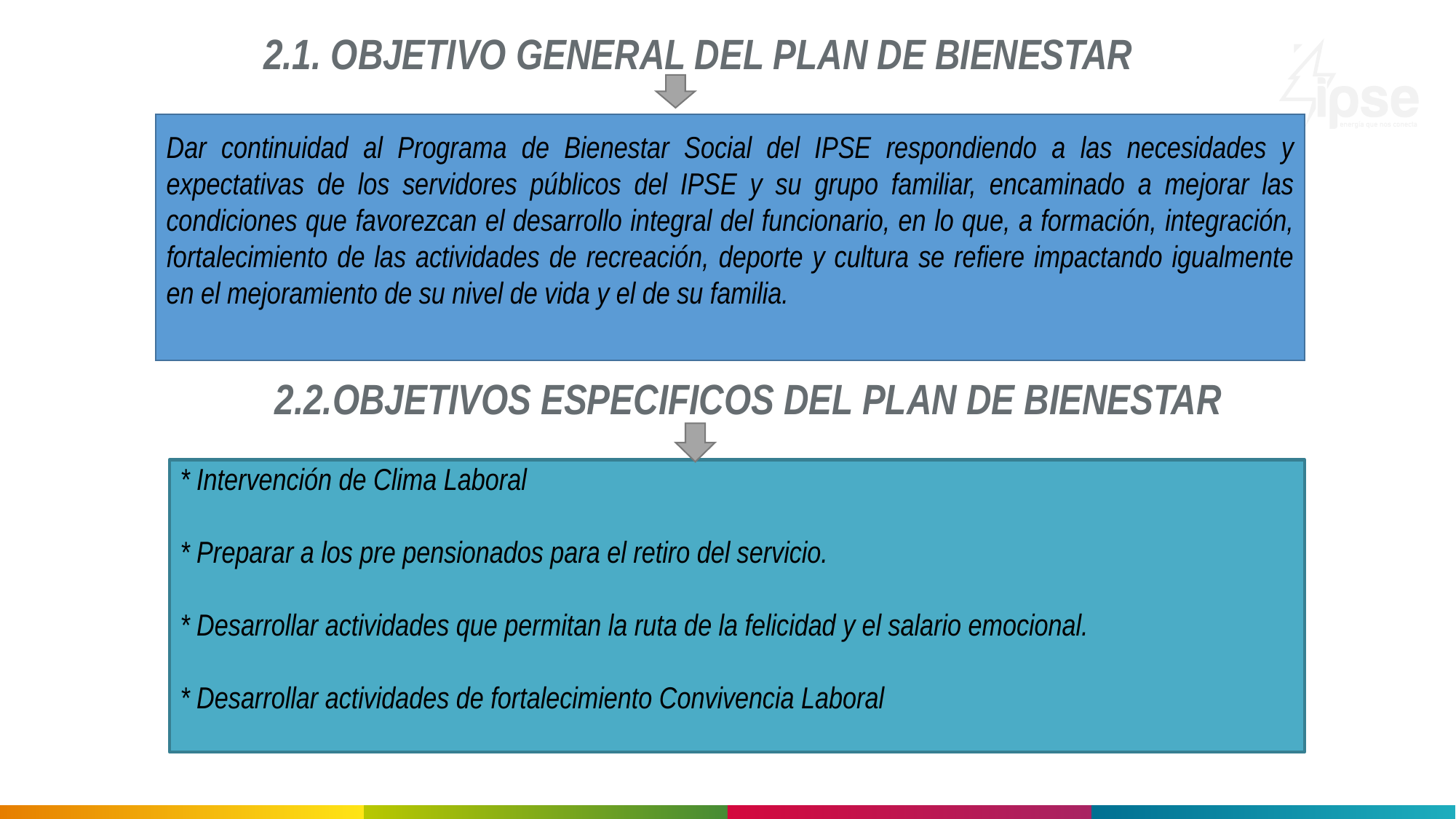

2.1. OBJETIVO GENERAL DEL PLAN DE BIENESTAR

Dar continuidad al Programa de Bienestar Social del IPSE respondiendo a las necesidades y expectativas de los servidores públicos del IPSE y su grupo familiar, encaminado a mejorar las condiciones que favorezcan el desarrollo integral del funcionario, en lo que, a formación, integración, fortalecimiento de las actividades de recreación, deporte y cultura se refiere impactando igualmente en el mejoramiento de su nivel de vida y el de su familia.

# 2.2.OBJETIVOS ESPECIFICOS DEL PLAN DE BIENESTAR

* Intervención de Clima Laboral

* Preparar a los pre pensionados para el retiro del servicio.

* Desarrollar actividades que permitan la ruta de la felicidad y el salario emocional.

* Desarrollar actividades de fortalecimiento Convivencia Laboral